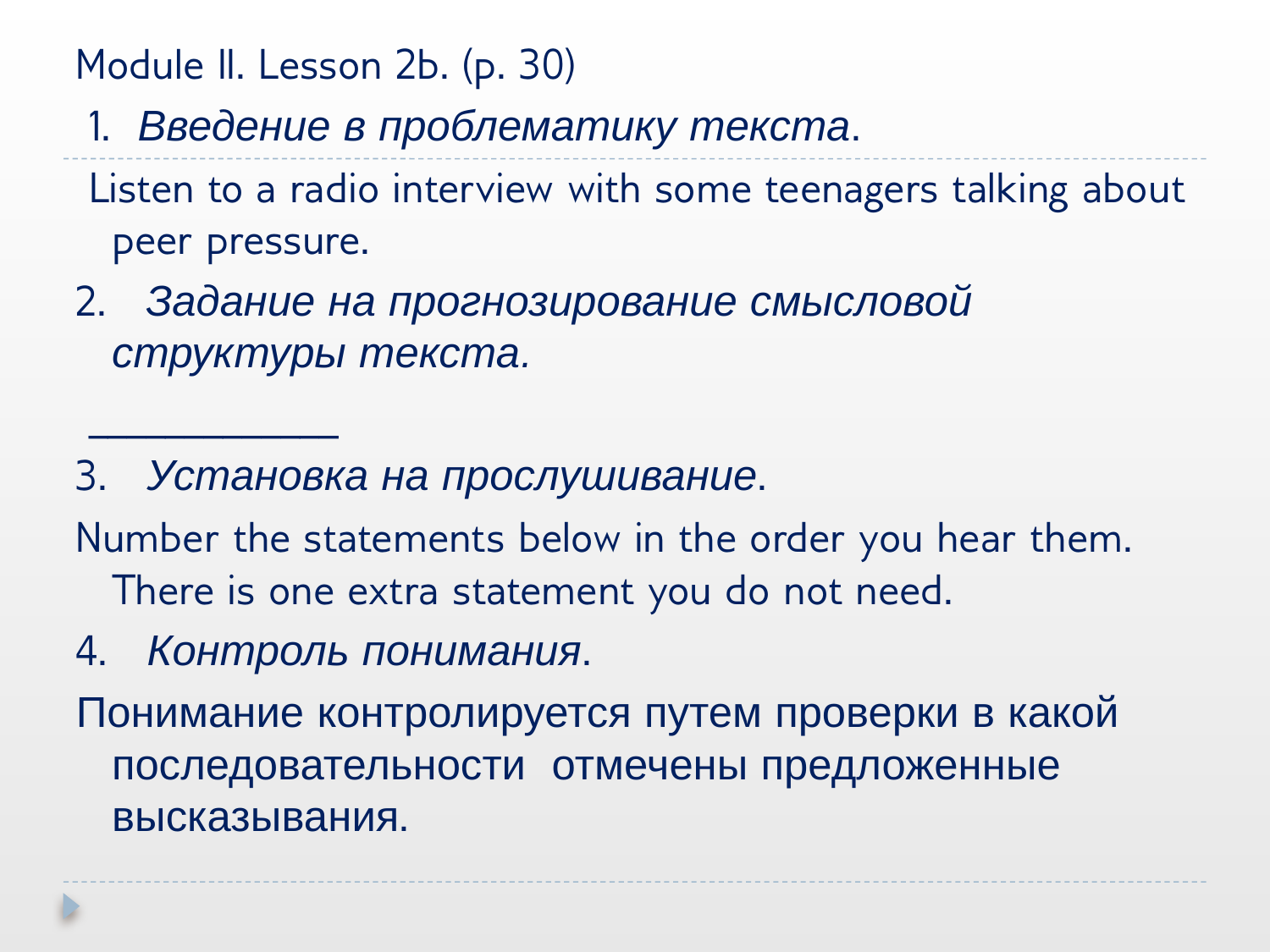

#
Module II. Lesson 2b. (p. 30)
 1.  Введение в проблематику текста.
 Listen to a radio interview with some teenagers talking about peer pressure.
2.   Задание на прогнозирование смысловой структуры текста.
 _____________
3.   Установка на прослушивание.
Number the statements below in the order you hear them. There is one extra statement you do not need.
4.   Контроль понимания.
Понимание контролируется путем проверки в какой последовательности  отмечены предложенные высказывания.